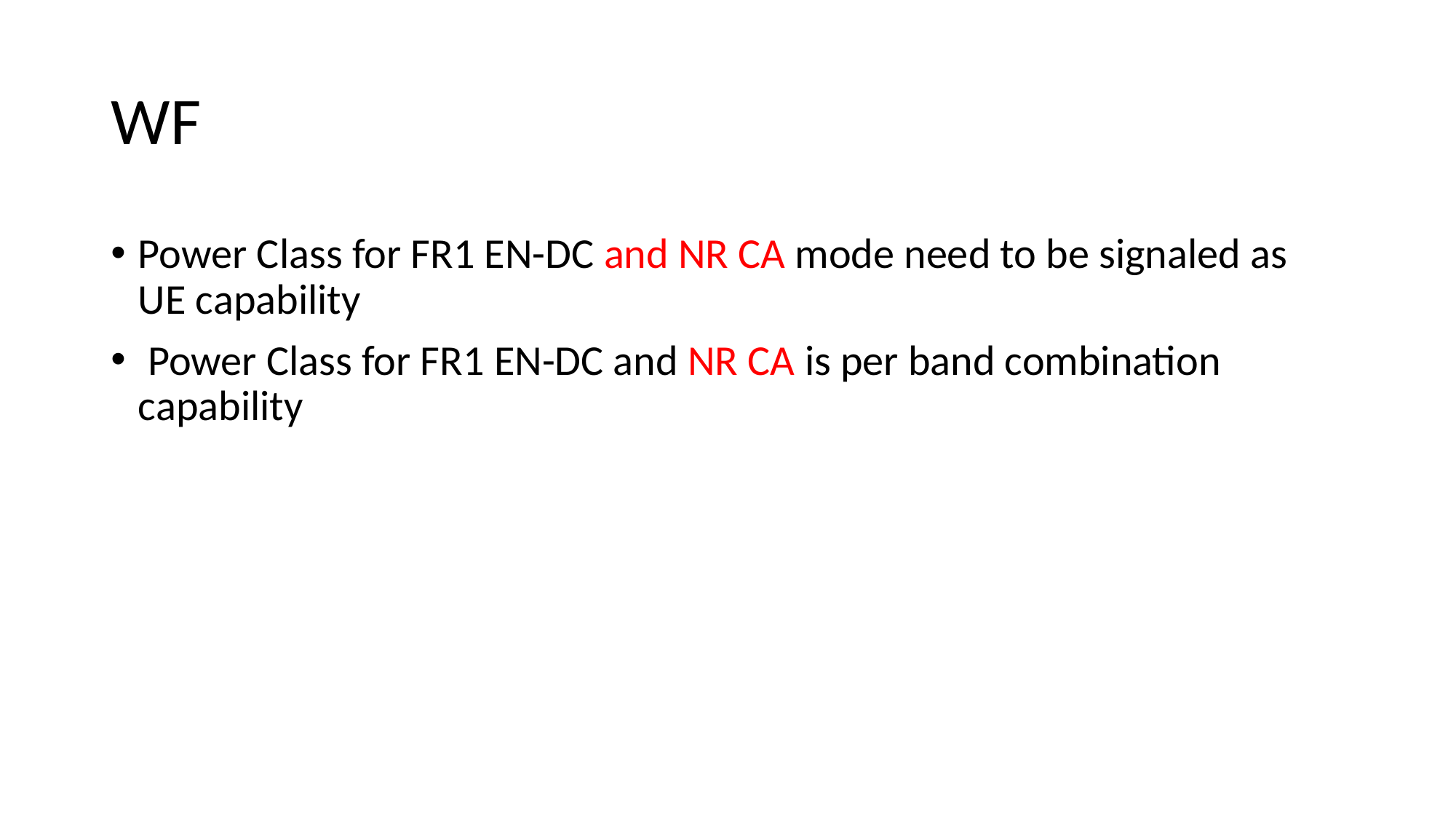

# WF
Power Class for FR1 EN-DC and NR CA mode need to be signaled as UE capability
 Power Class for FR1 EN-DC and NR CA is per band combination capability